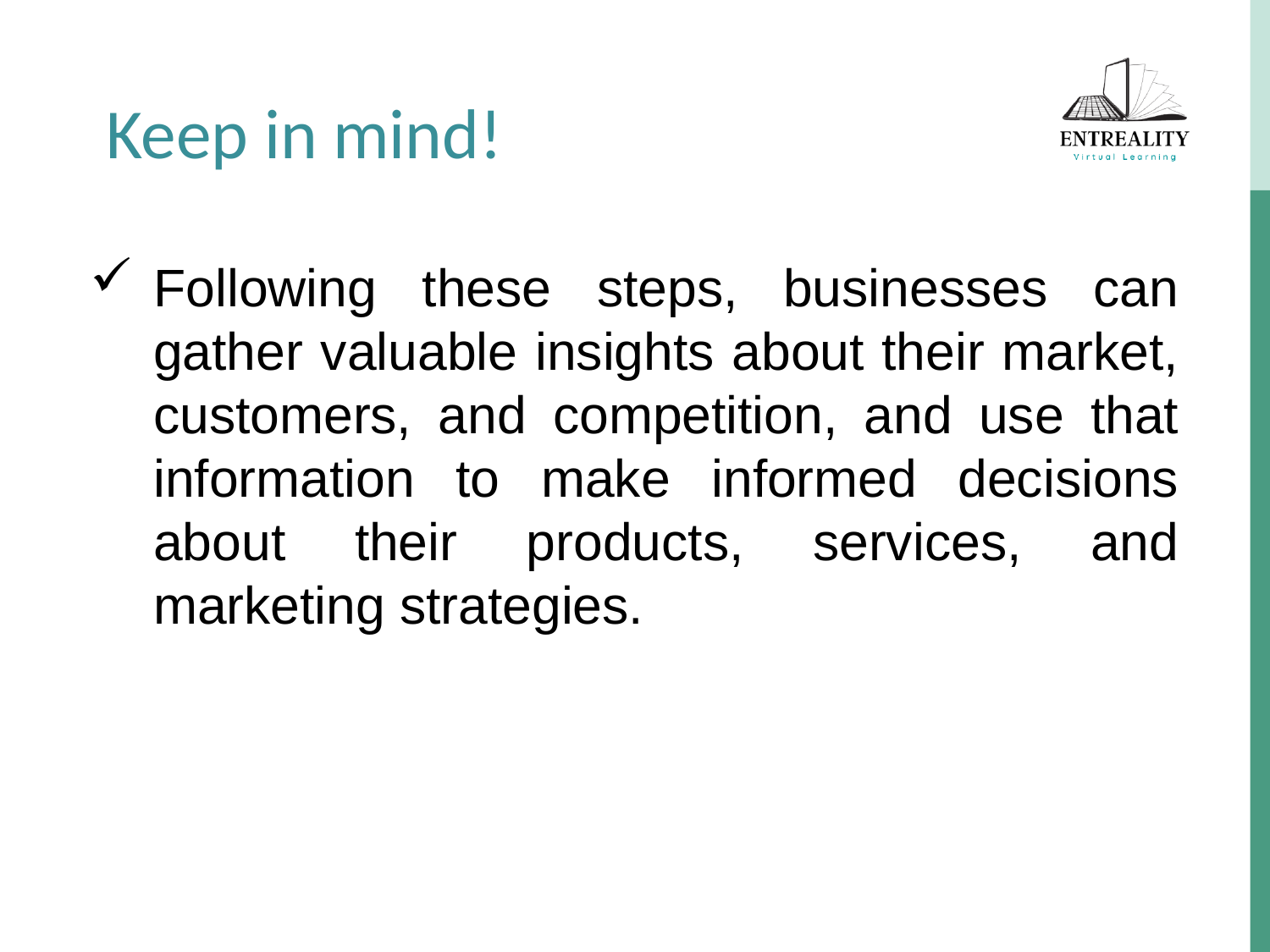

Keep in mind!

Following these steps, businesses can gather valuable insights about their market, customers, and competition, and use that information to make informed decisions about their products, services, and marketing strategies.